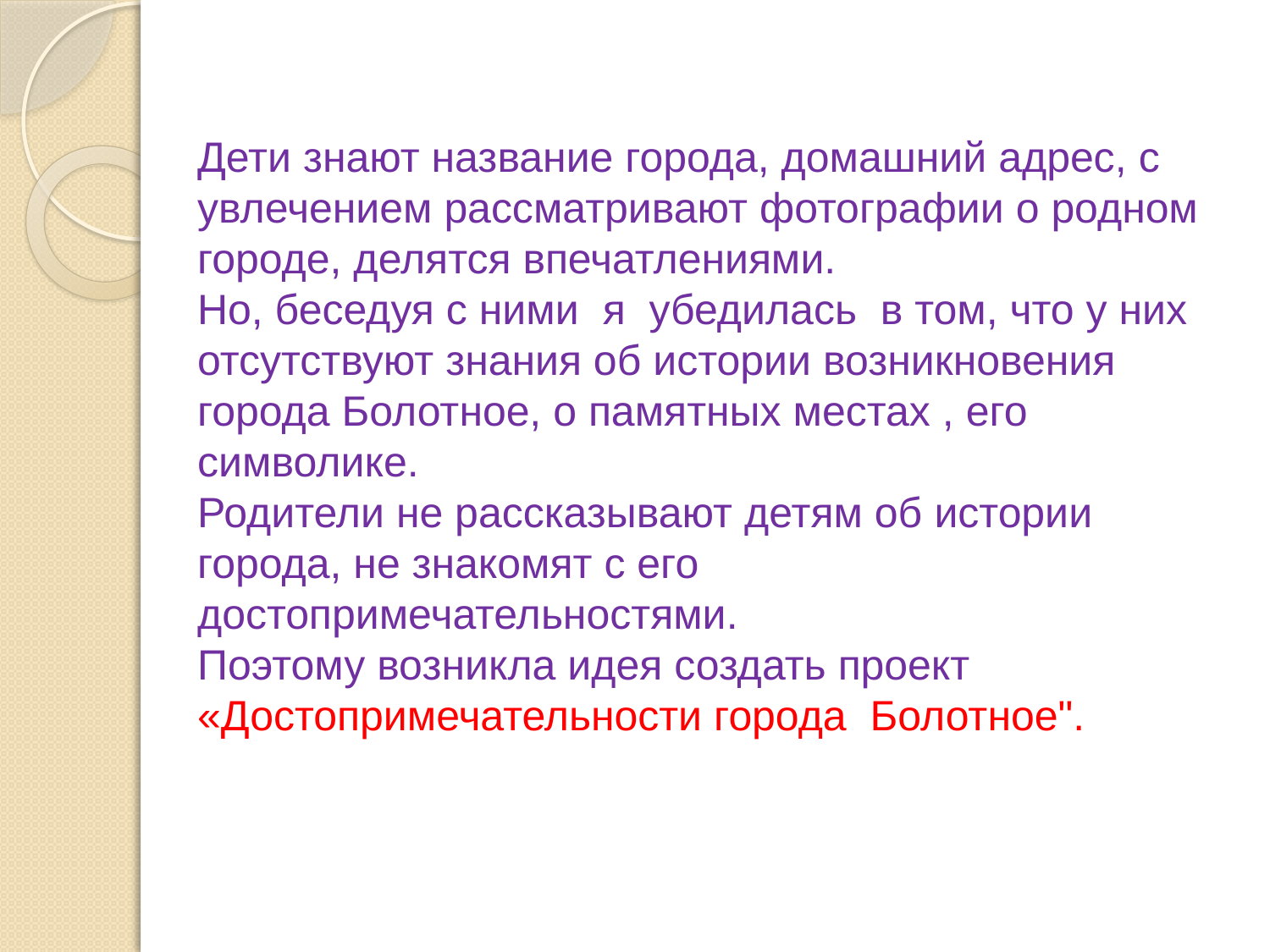

Дети знают название города, домашний адрес, с увлечением рассматривают фотографии о родном городе, делятся впечатлениями.
Но, беседуя с ними  я  убедилась  в том, что у них отсутствуют знания об истории возникновения города Болотное, о памятных местах , его символике.
Родители не рассказывают детям об истории города, не знакомят с его достопримечательностями.
Поэтому возникла идея создать проект «Достопримечательности города  Болотное".